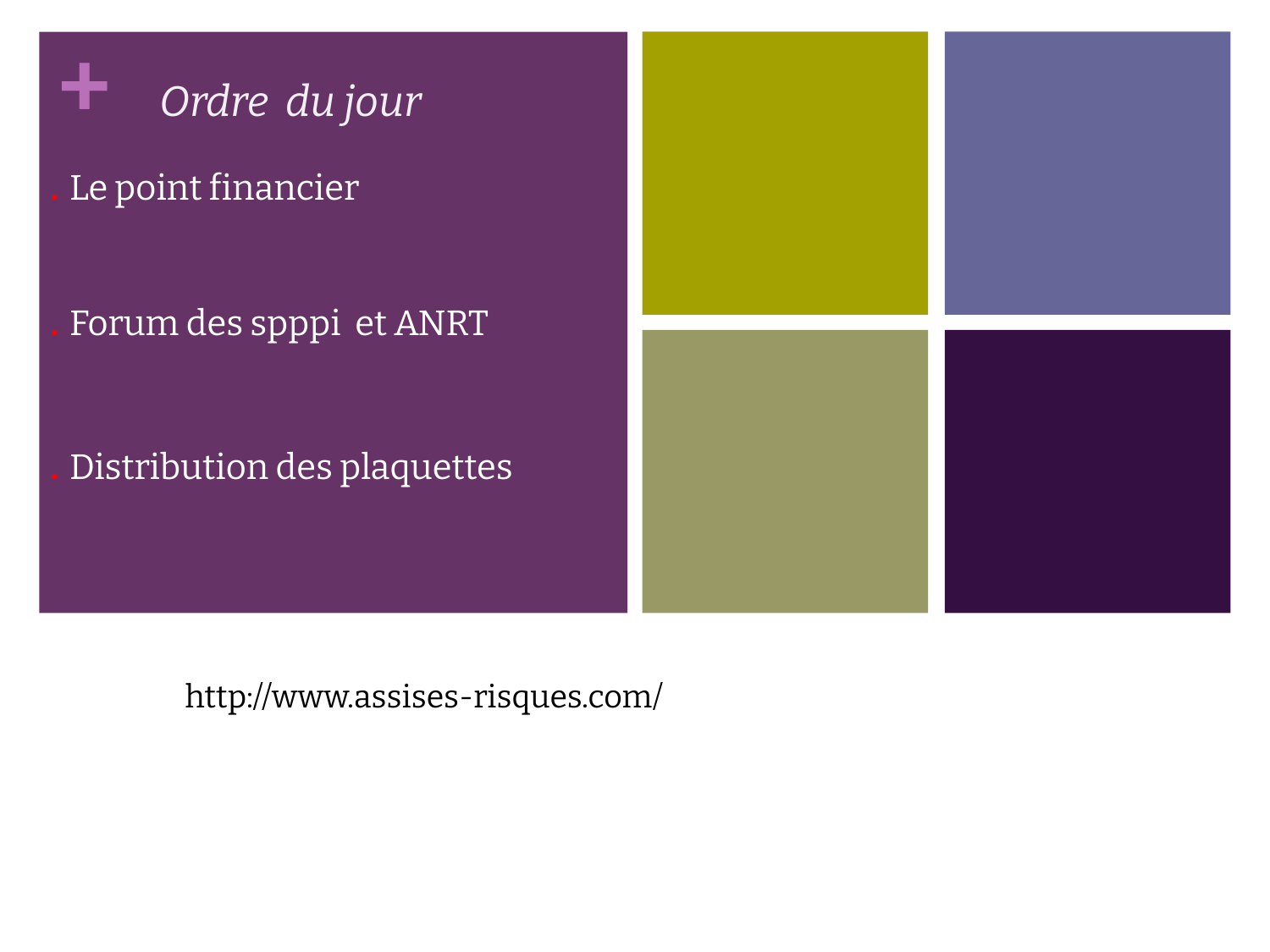

. Le point financier

. Forum des spppi  et ANRT

. Distribution des plaquettes

Ordre  du jour
http://www.assises-risques.com/